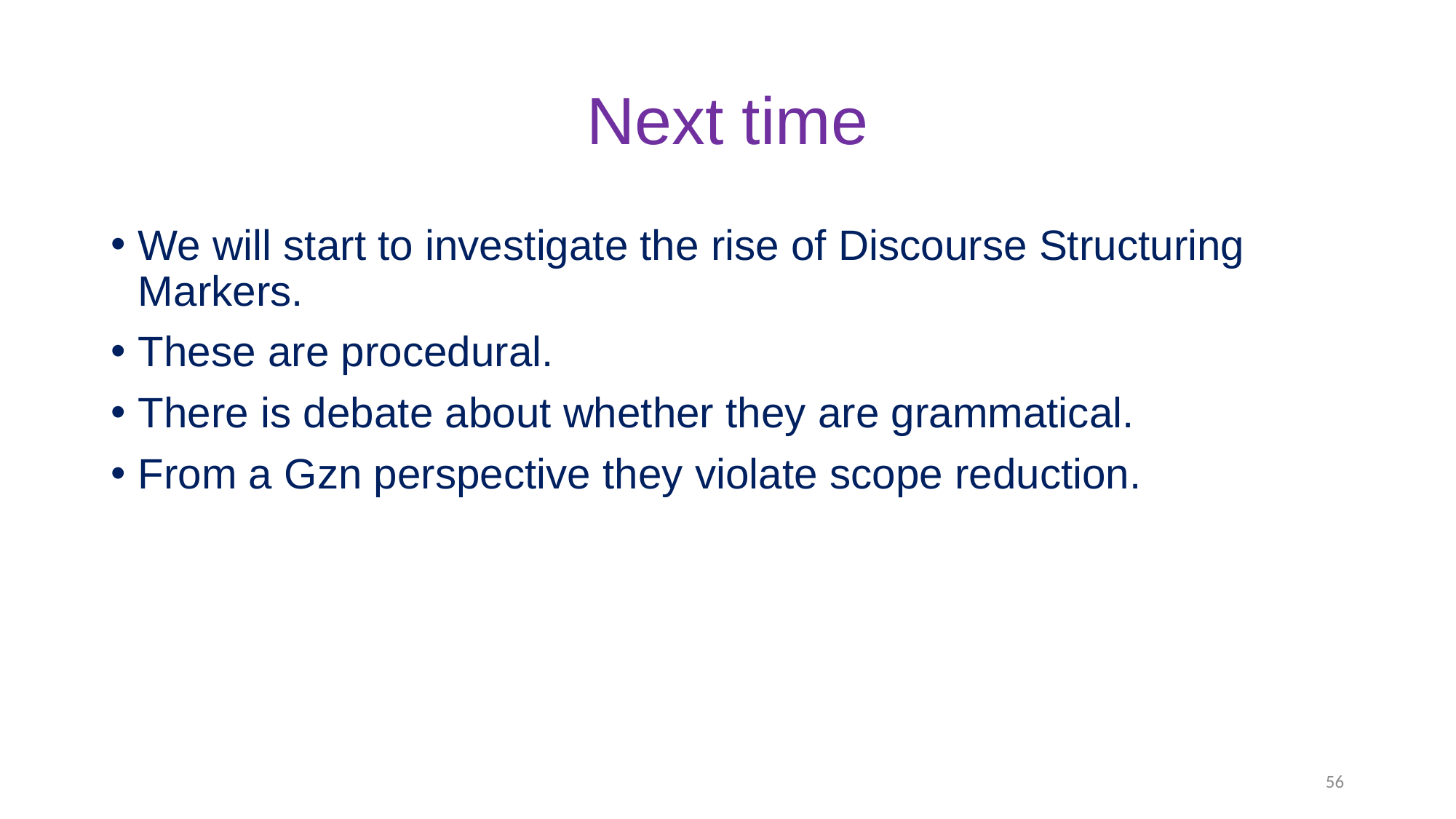

# Next time
We will start to investigate the rise of Discourse Structuring Markers.
These are procedural.
There is debate about whether they are grammatical.
From a Gzn perspective they violate scope reduction.

56